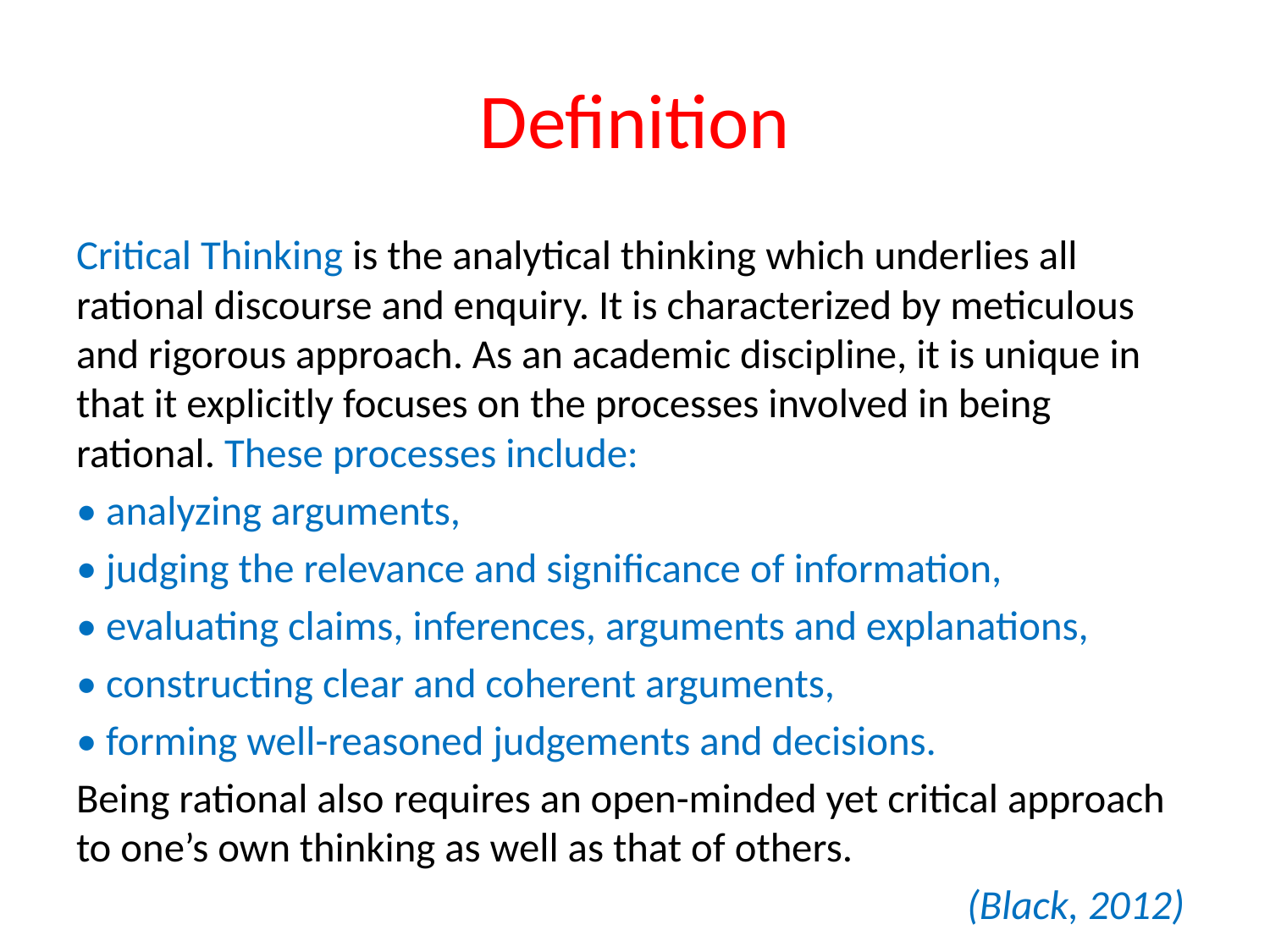

# Definition
Critical Thinking is the analytical thinking which underlies all rational discourse and enquiry. It is characterized by meticulous and rigorous approach. As an academic discipline, it is unique in that it explicitly focuses on the processes involved in being rational. These processes include:
• analyzing arguments,
• judging the relevance and signiﬁcance of information,
• evaluating claims, inferences, arguments and explanations,
• constructing clear and coherent arguments,
• forming well-reasoned judgements and decisions.
Being rational also requires an open-minded yet critical approach to one’s own thinking as well as that of others.
(Black, 2012)